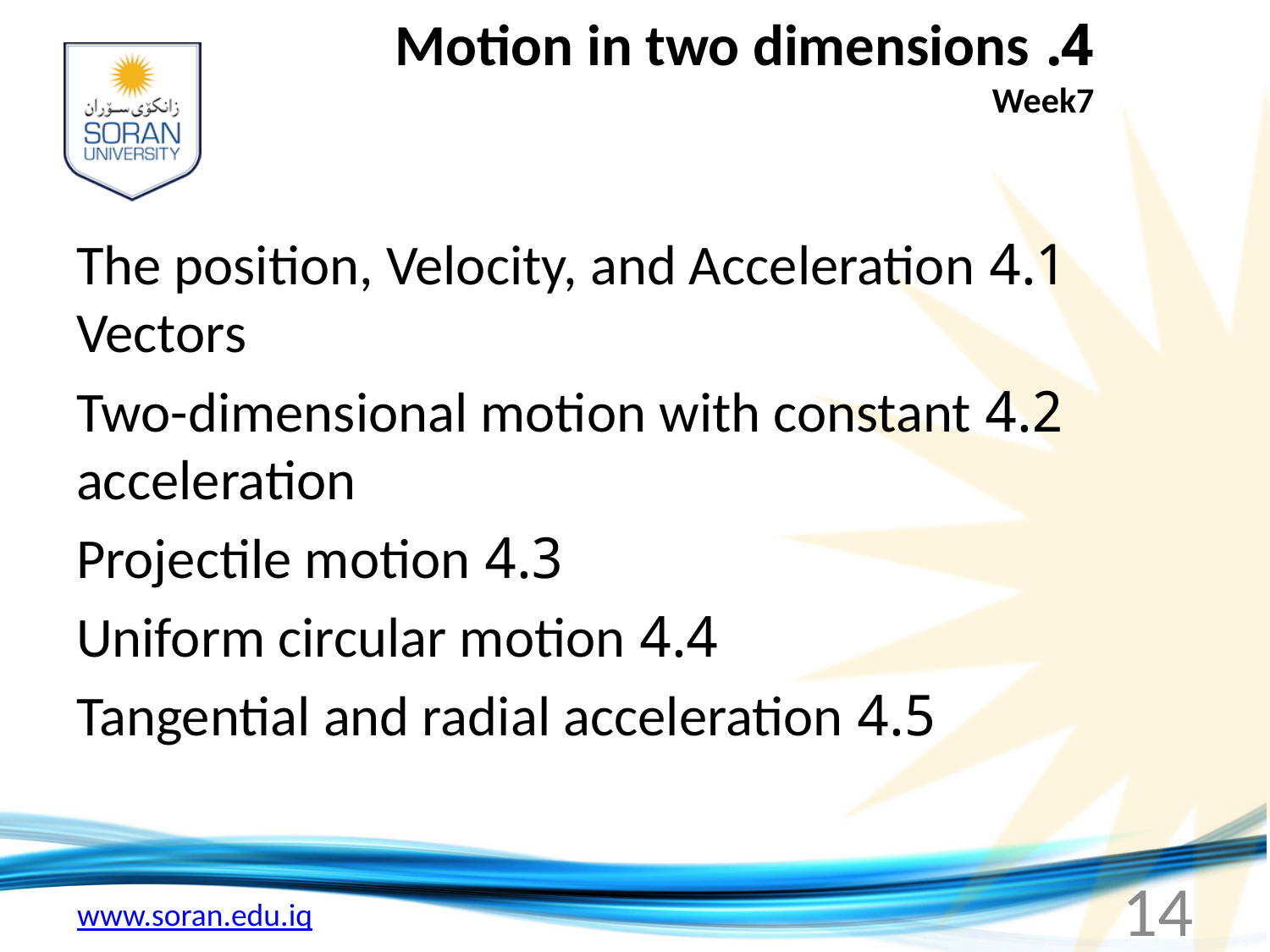

# 4. Motion in two dimensions Week7
4.1 The position, Velocity, and Acceleration Vectors
4.2 Two-dimensional motion with constant acceleration
4.3 Projectile motion
4.4 Uniform circular motion
4.5 Tangential and radial acceleration

14